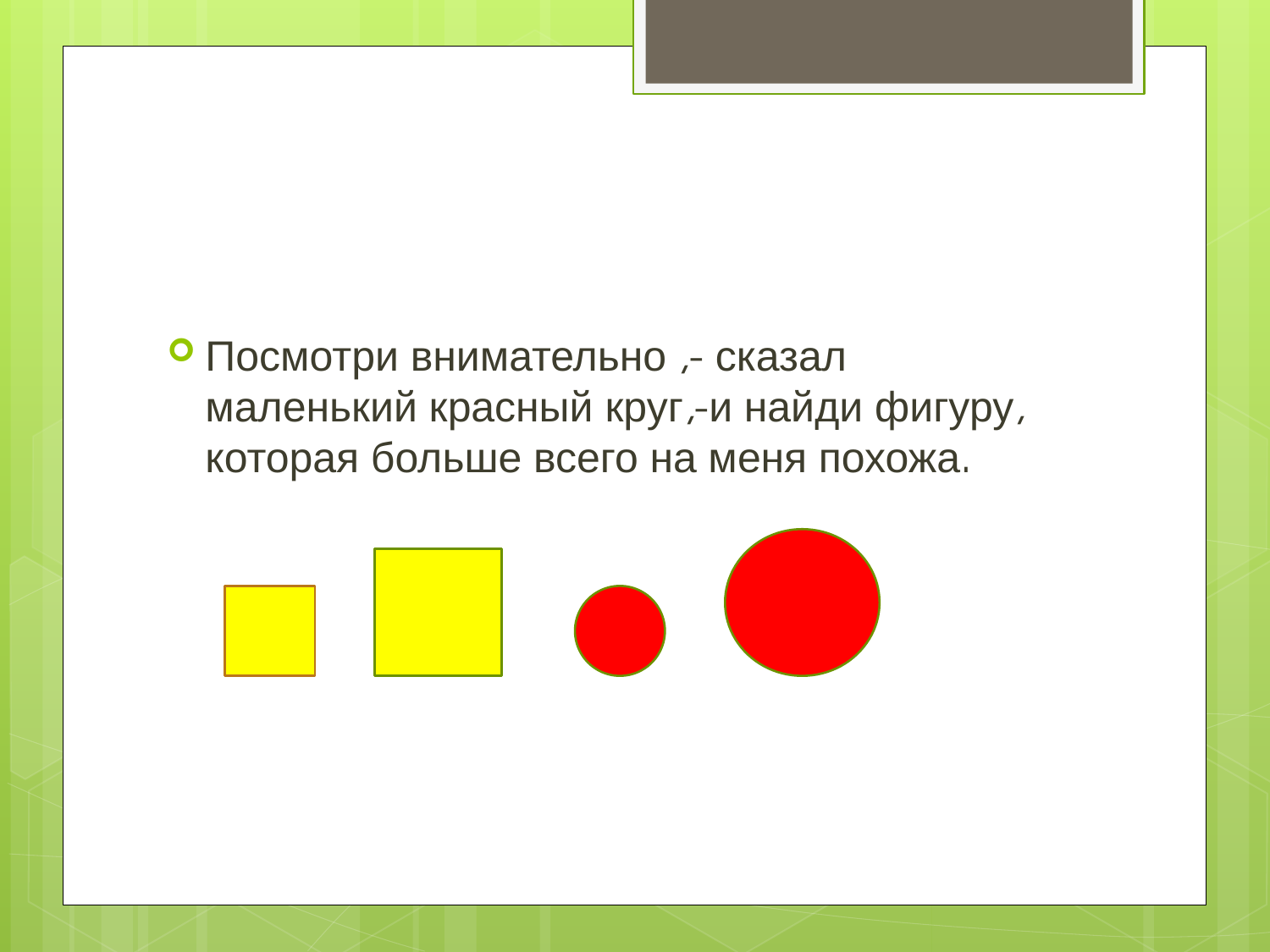

#
Посмотри внимательно ,- сказал  маленький красный круг,-и найди фигуру, которая больше всего на меня похожа.